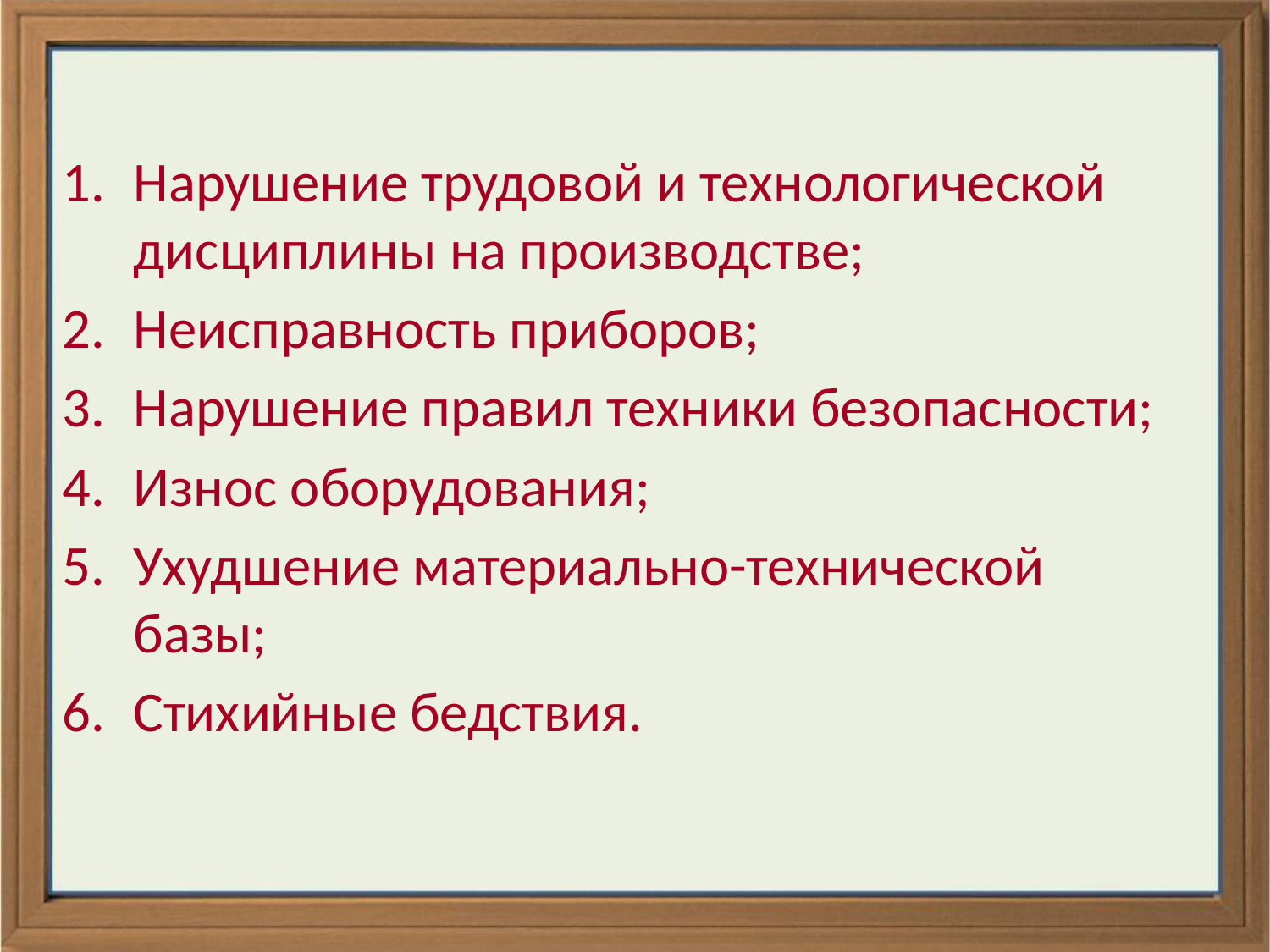

Нарушение трудовой и технологической дисциплины на производстве;
Неисправность приборов;
Нарушение правил техники безопасности;
Износ оборудования;
Ухудшение материально-технической базы;
Стихийные бедствия.